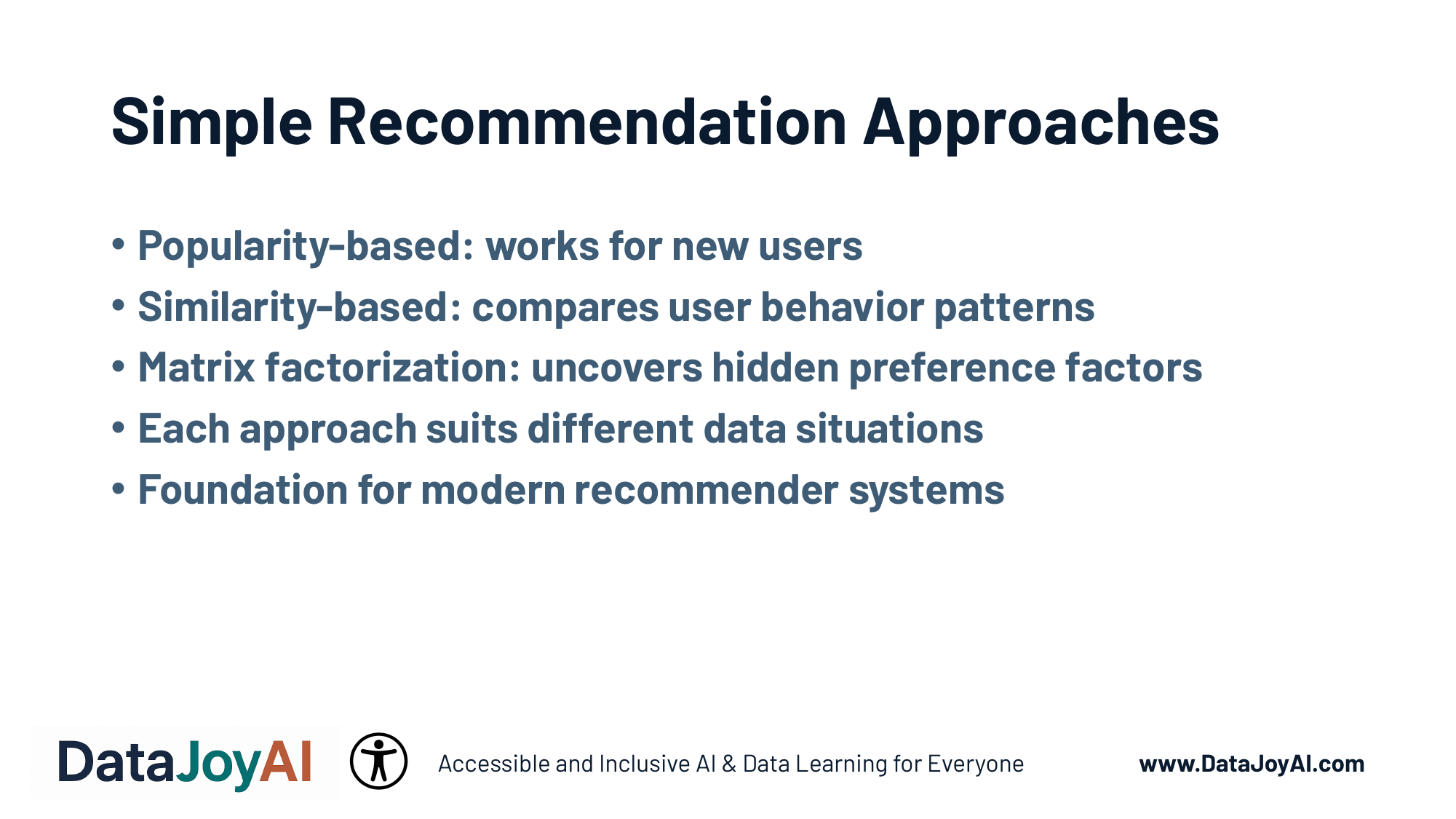

# Simple Recommendation Approaches
Popularity-based: works for new users
Similarity-based: compares user behavior patterns
Matrix factorization: uncovers hidden preference factors
Each approach suits different data situations
Foundation for modern recommender systems